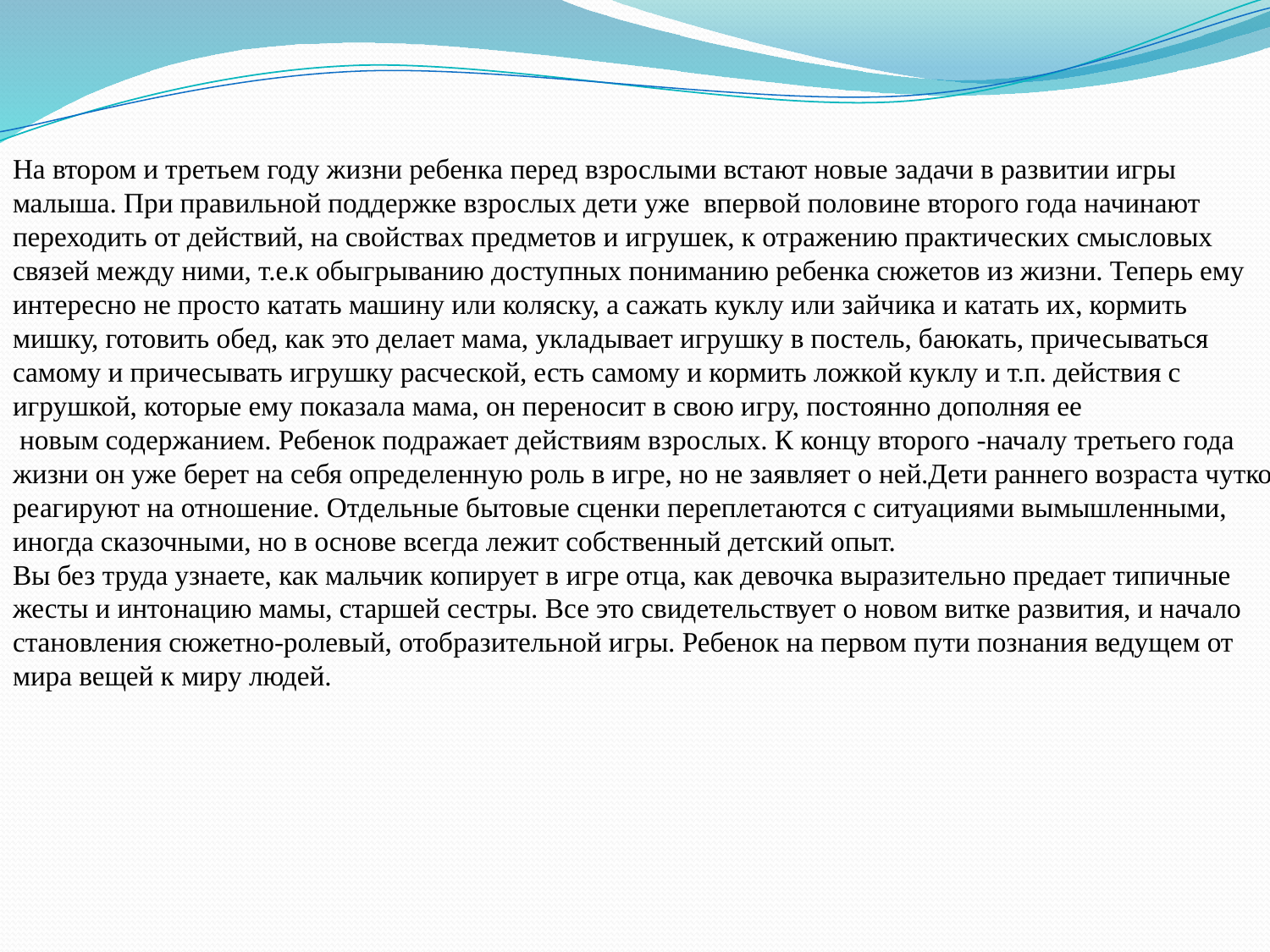

На втором и третьем году жизни ребенка перед взрослыми встают новые задачи в развитии игры малыша. При правильной поддержке взрослых дети уже  впервой половине второго года начинают переходить от действий, на свойствах предметов и игрушек, к отражению практических смысловых связей между ними, т.е.к обыгрыванию доступных пониманию ребенка сюжетов из жизни. Теперь ему интересно не просто катать машину или коляску, а сажать куклу или зайчика и катать их, кормить мишку, готовить обед, как это делает мама, укладывает игрушку в постель, баюкать, причесываться самому и причесывать игрушку расческой, есть самому и кормить ложкой куклу и т.п. действия с игрушкой, которые ему показала мама, он переносит в свою игру, постоянно дополняя ее
 новым содержанием. Ребенок подражает действиям взрослых. К концу второго -началу третьего года жизни он уже берет на себя определенную роль в игре, но не заявляет о ней.Дети раннего возраста чутко реагируют на отношение. Отдельные бытовые сценки переплетаются с ситуациями вымышленными, иногда сказочными, но в основе всегда лежит собственный детский опыт.
Вы без труда узнаете, как мальчик копирует в игре отца, как девочка выразительно предает типичные жесты и интонацию мамы, старшей сестры. Все это свидетельствует о новом витке развития, и начало становления сюжетно-ролевый, отобразительной игры. Ребенок на первом пути познания ведущем от мира вещей к миру людей.